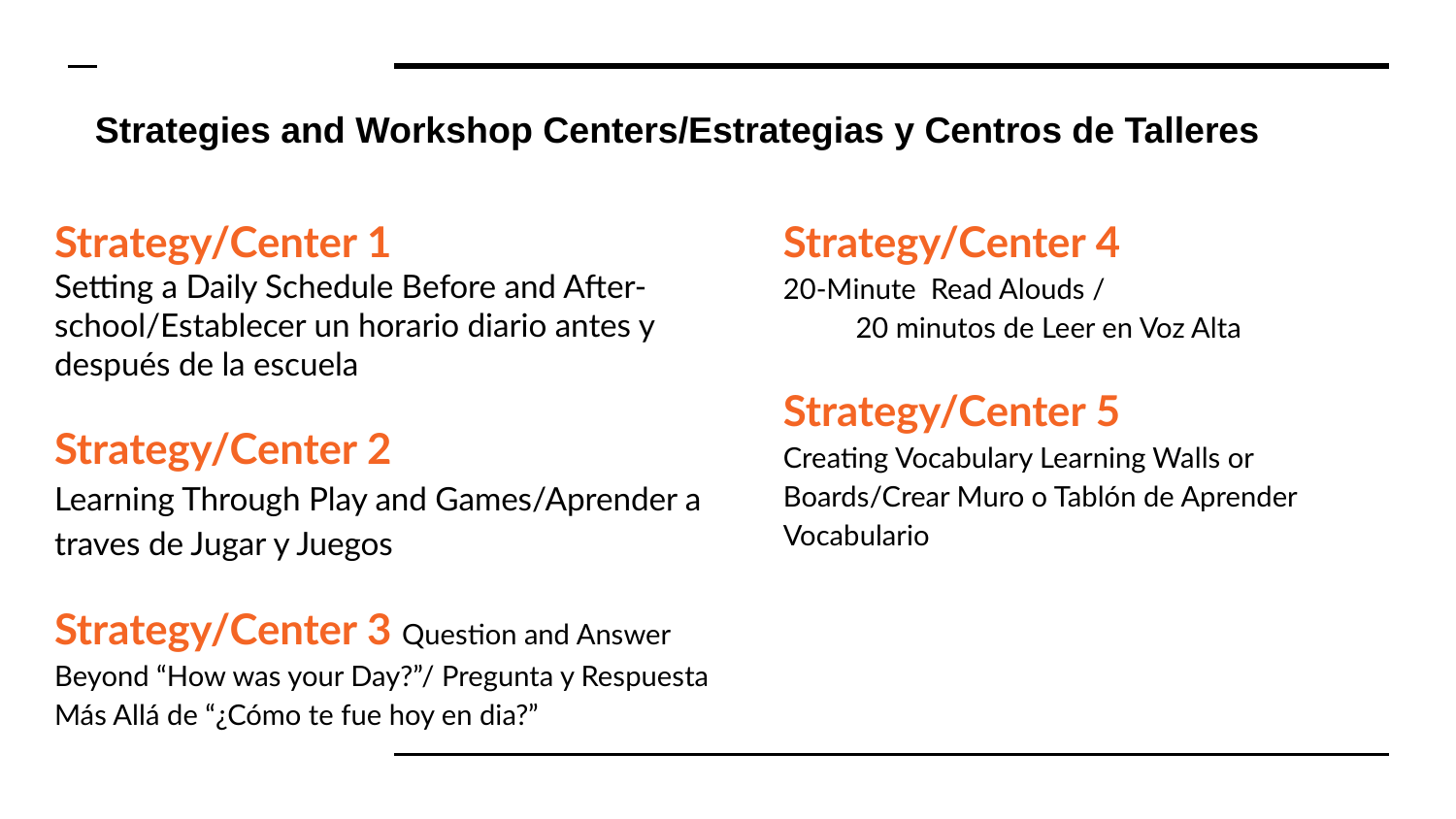

# Strategies and Workshop Centers/Estrategias y Centros de Talleres
Strategy/Center 1
Setting a Daily Schedule Before and After-school/Establecer un horario diario antes y después de la escuela
Strategy/Center 2
Learning Through Play and Games/Aprender a traves de Jugar y Juegos
Strategy/Center 3 Question and Answer Beyond “How was your Day?”/ Pregunta y Respuesta Más Allá de “¿Cómo te fue hoy en dia?”

Strategy/Center 4
20-Minute  Read Alouds /                                                     20 minutos de Leer en Voz Alta
Strategy/Center 5
Creating Vocabulary Learning Walls or Boards/Crear Muro o Tablón de Aprender Vocabulario